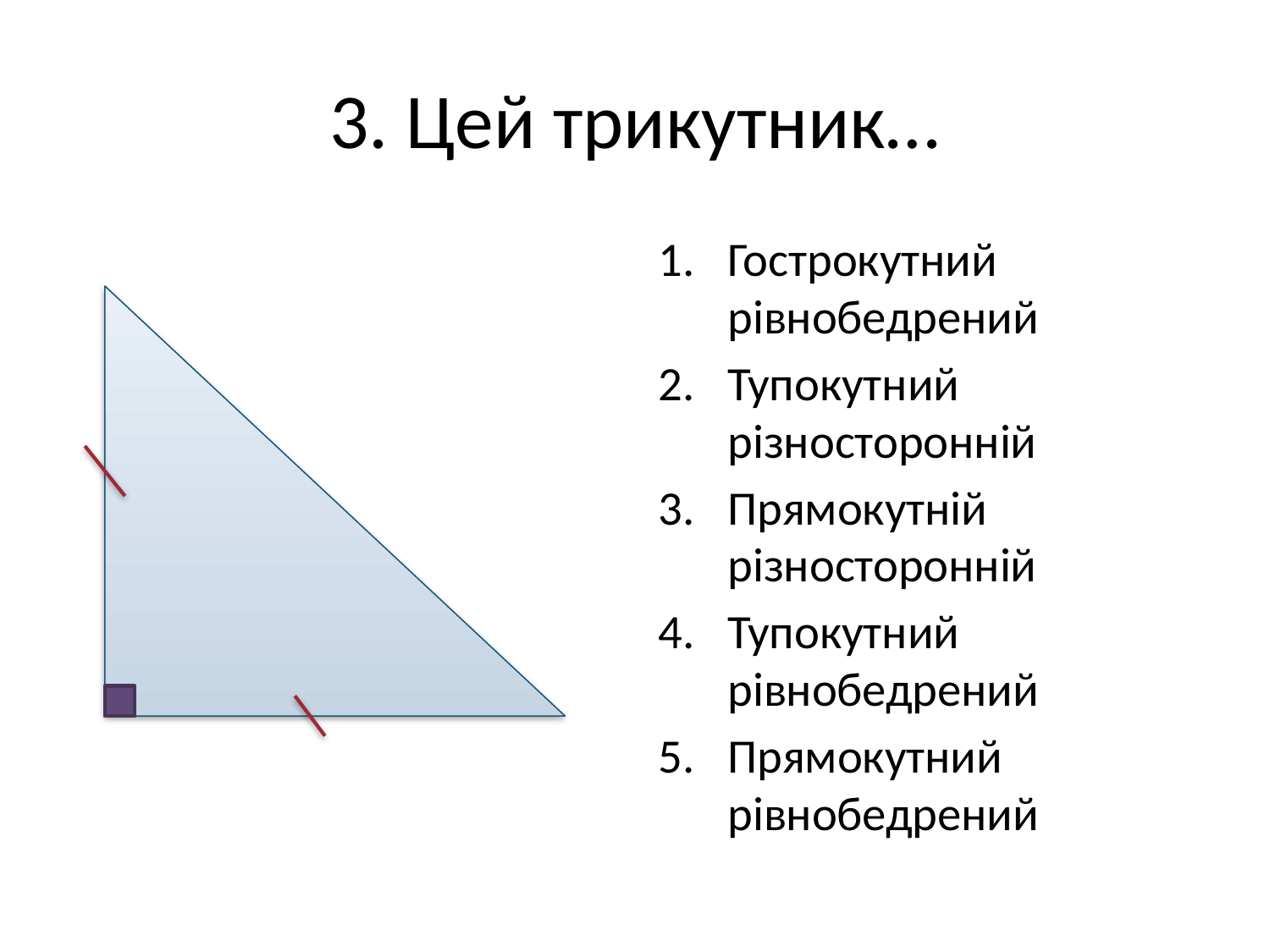

# 3. Цей трикутник…

Гострокутний рівнобедрений
Тупокутний різносторонній
Прямокутній різносторонній
Тупокутний рівнобедрений
Прямокутний рівнобедрений